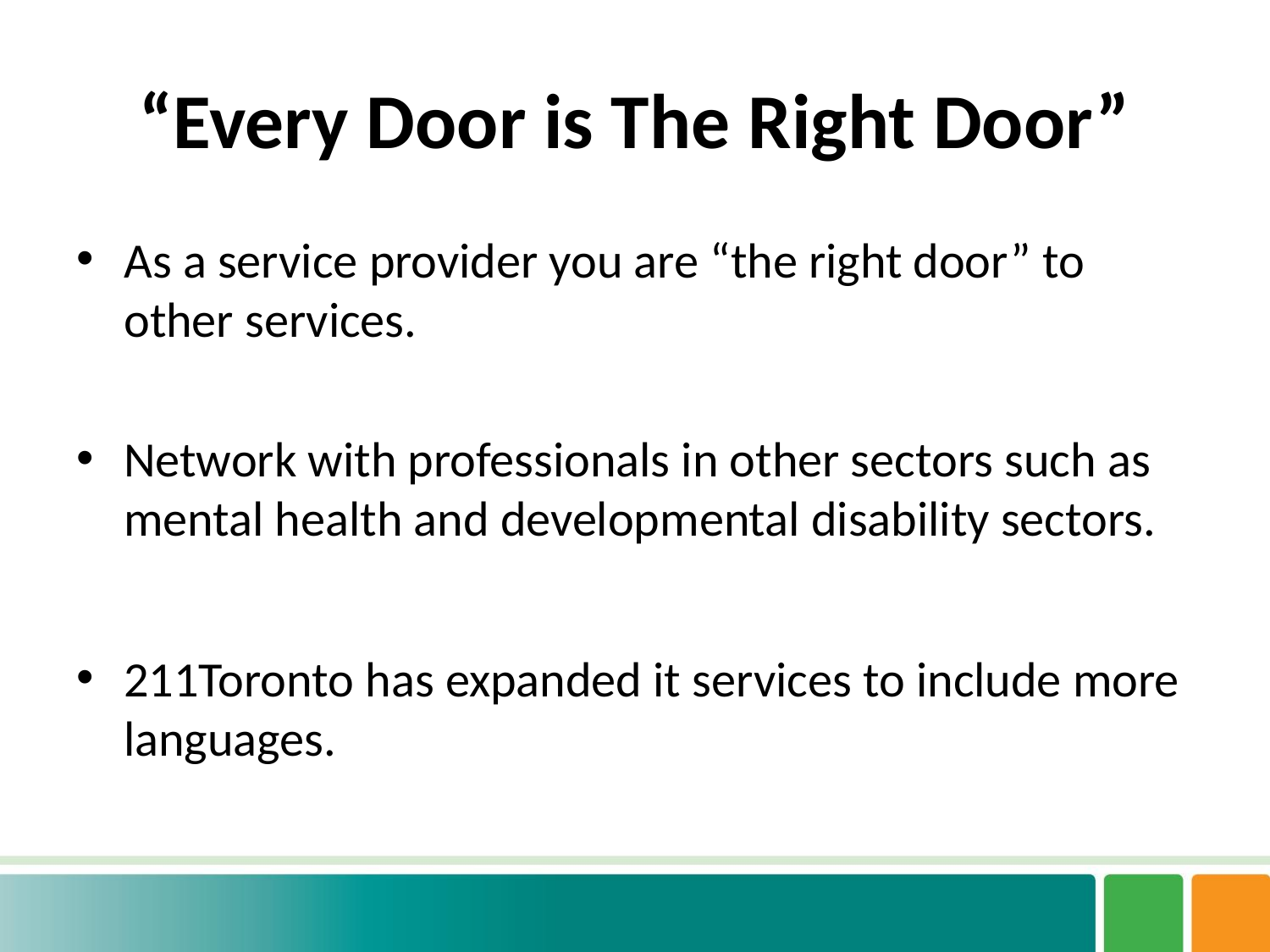

# “Every Door is The Right Door”
As a service provider you are “the right door” to other services.

Network with professionals in other sectors such as mental health and developmental disability sectors.

211Toronto has expanded it services to include more languages.